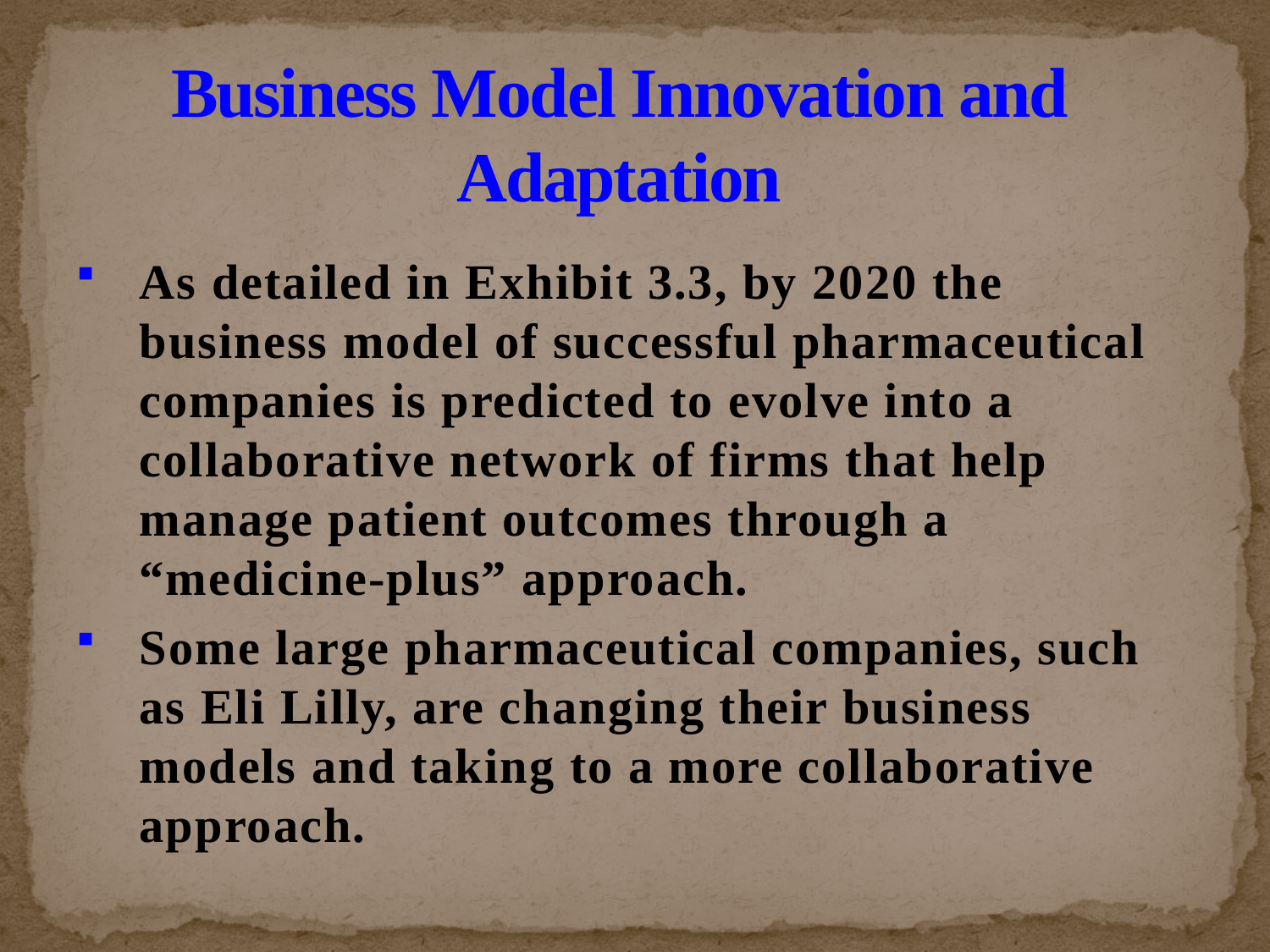

# Business Model Innovation and Adaptation
As detailed in Exhibit 3.3, by 2020 the business model of successful pharmaceutical companies is predicted to evolve into a collaborative network of firms that help manage patient outcomes through a “medicine-plus” approach.
Some large pharmaceutical companies, such as Eli Lilly, are changing their business models and taking to a more collaborative approach.